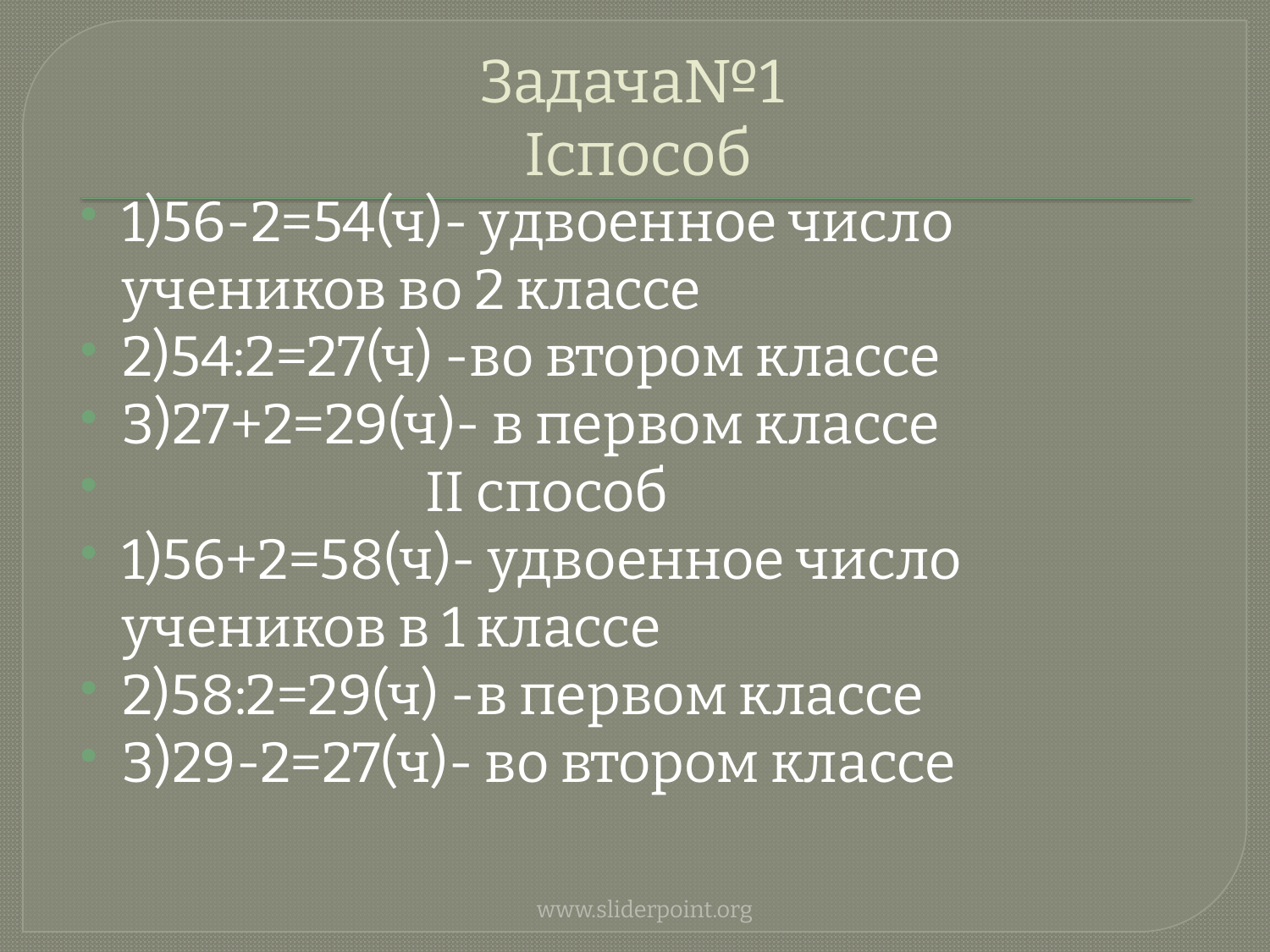

# Задача№1 Iспособ
1)56-2=54(ч)- удвоенное число учеников во 2 классе
2)54:2=27(ч) -во втором классе
3)27+2=29(ч)- в первом классе
                           II способ
1)56+2=58(ч)- удвоенное число учеников в 1 классе
2)58:2=29(ч) -в первом классе
3)29-2=27(ч)- во втором классе

www.sliderpoint.org